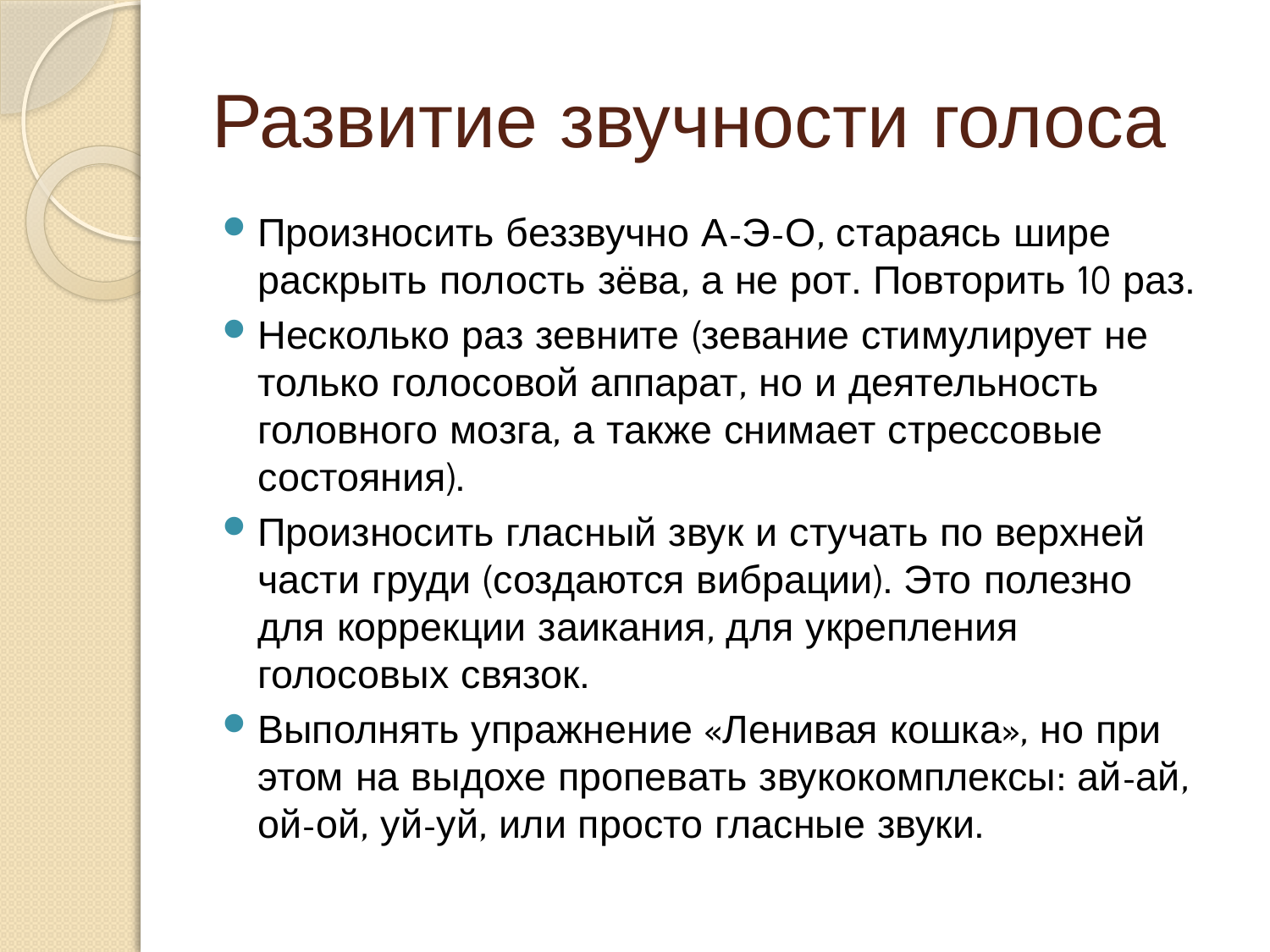

# Развитие звучности голоса
Произносить беззвучно А-Э-О, стараясь шире раскрыть полость зёва, а не рот. Повторить 10 раз.
Несколько раз зевните (зевание стимулирует не только голосовой аппарат, но и деятельность головного мозга, а также снимает стрессовые состояния).
Произносить гласный звук и стучать по верхней части груди (создаются вибрации). Это полезно для коррекции заикания, для укрепления голосовых связок.
Выполнять упражнение «Ленивая кошка», но при этом на выдохе пропевать звукокомплексы: ай-ай, ой-ой, уй-уй, или просто гласные звуки.